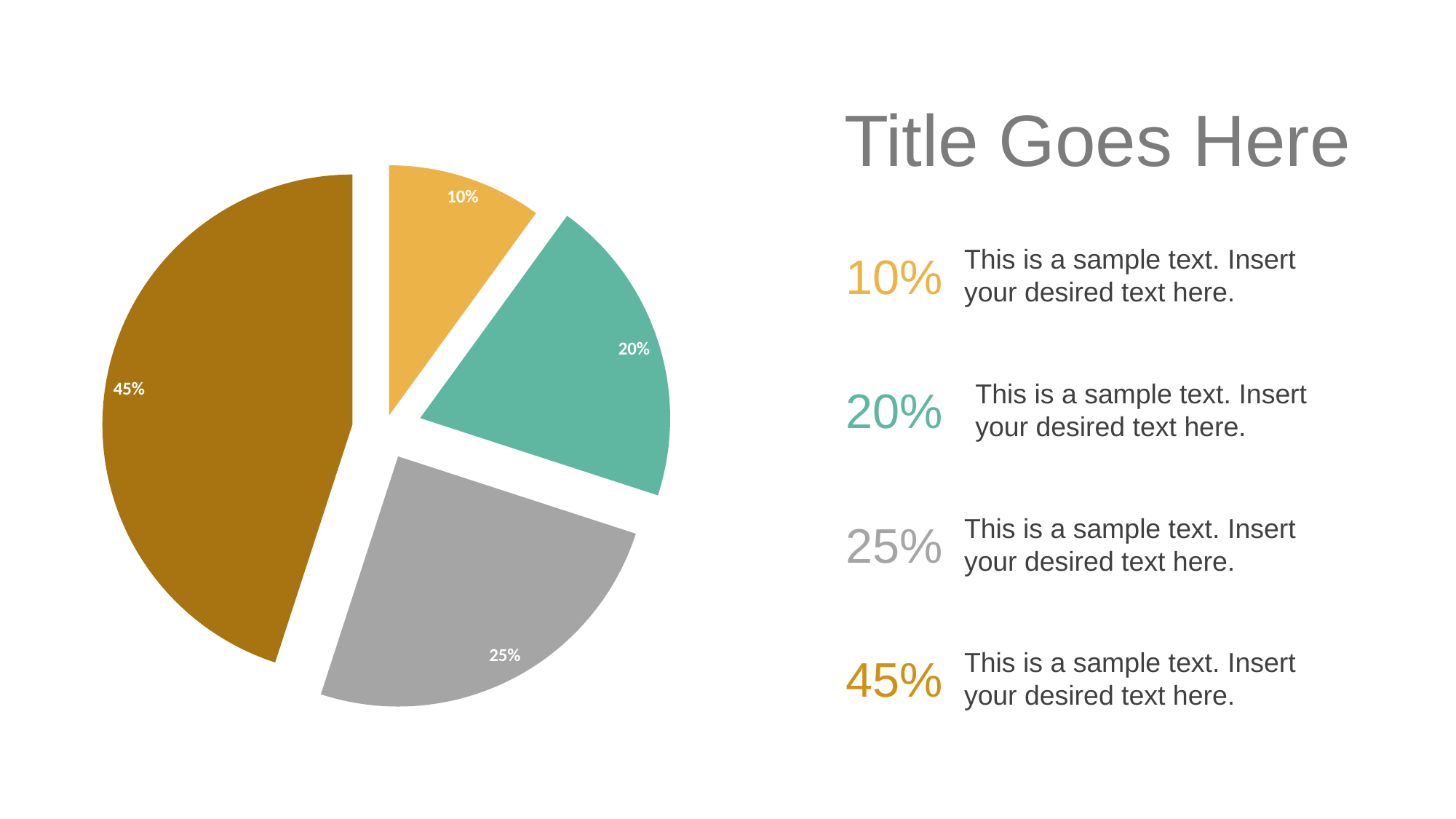

Title Goes Here

### Chart

| Category | Sales |
|---|---|
| 1st Qtr | 0.1 |
| 2nd Qtr | 0.2 |
| 3rd Qtr | 0.25 |
| 4th Qtr | 0.45 |
This is a sample text. Insert your desired text here.
10%
This is a sample text. Insert your desired text here.
20%
This is a sample text. Insert your desired text here.
25%
This is a sample text. Insert your desired text here.
45%